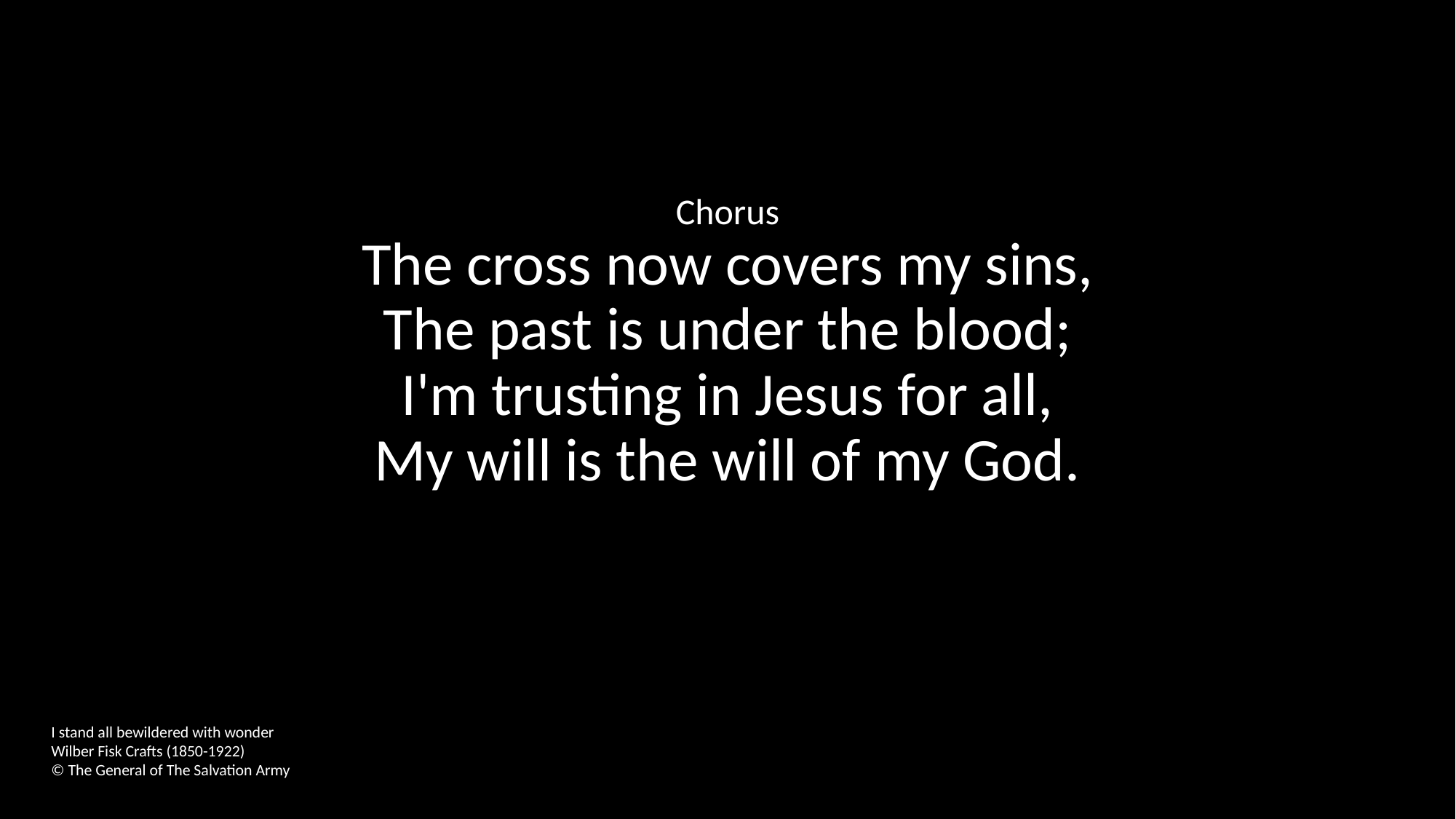

Chorus
The cross now covers my sins,
The past is under the blood;
I'm trusting in Jesus for all,
My will is the will of my God.
I stand all bewildered with wonder
Wilber Fisk Crafts (1850-1922)
© The General of The Salvation Army